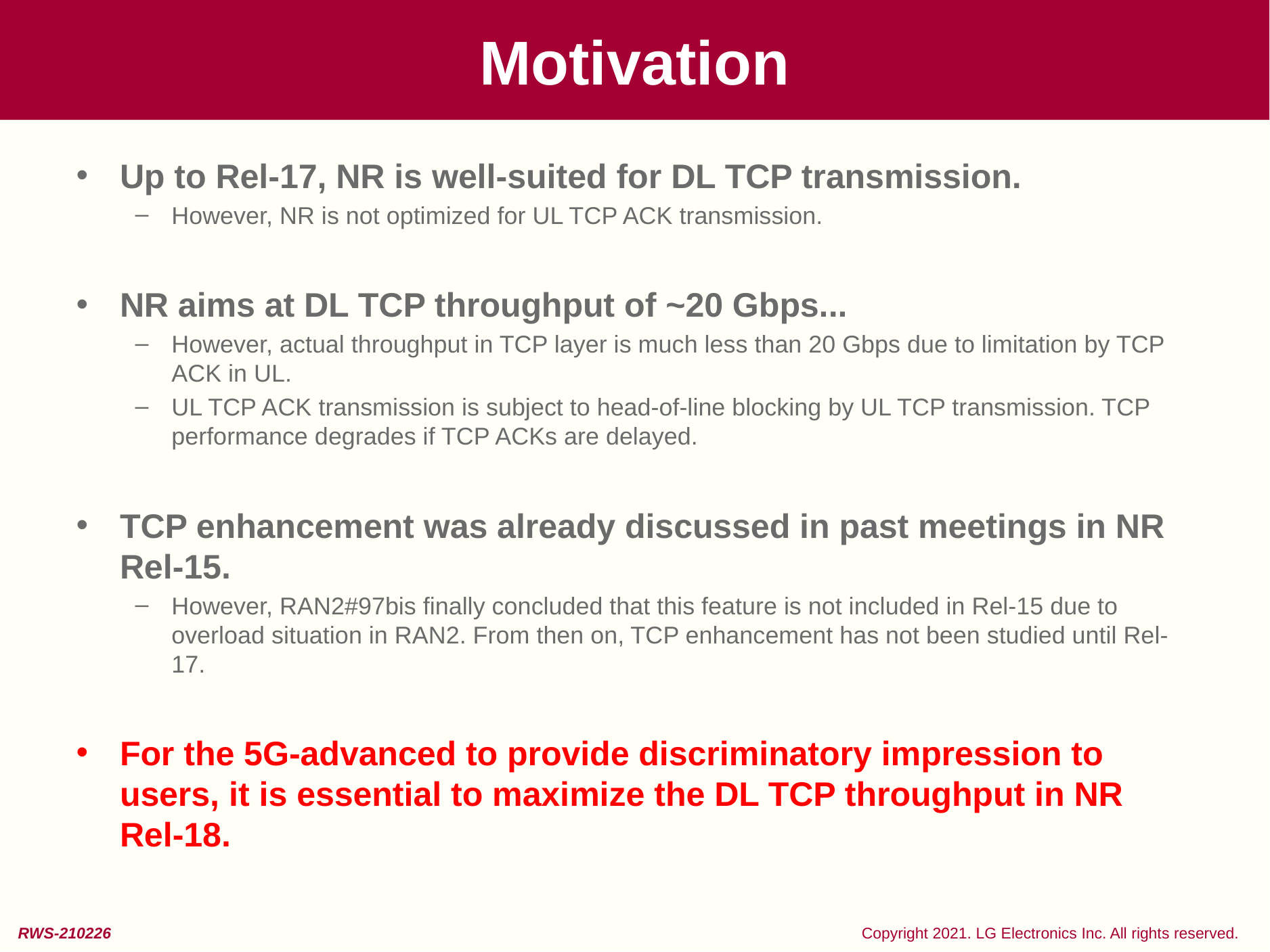

# Motivation
Up to Rel-17, NR is well-suited for DL TCP transmission.
However, NR is not optimized for UL TCP ACK transmission.

NR aims at DL TCP throughput of ~20 Gbps...
However, actual throughput in TCP layer is much less than 20 Gbps due to limitation by TCP ACK in UL.
UL TCP ACK transmission is subject to head-of-line blocking by UL TCP transmission. TCP performance degrades if TCP ACKs are delayed.

TCP enhancement was already discussed in past meetings in NR Rel-15.
However, RAN2#97bis finally concluded that this feature is not included in Rel-15 due to overload situation in RAN2. From then on, TCP enhancement has not been studied until Rel-17.

For the 5G-advanced to provide discriminatory impression to users, it is essential to maximize the DL TCP throughput in NR Rel-18.